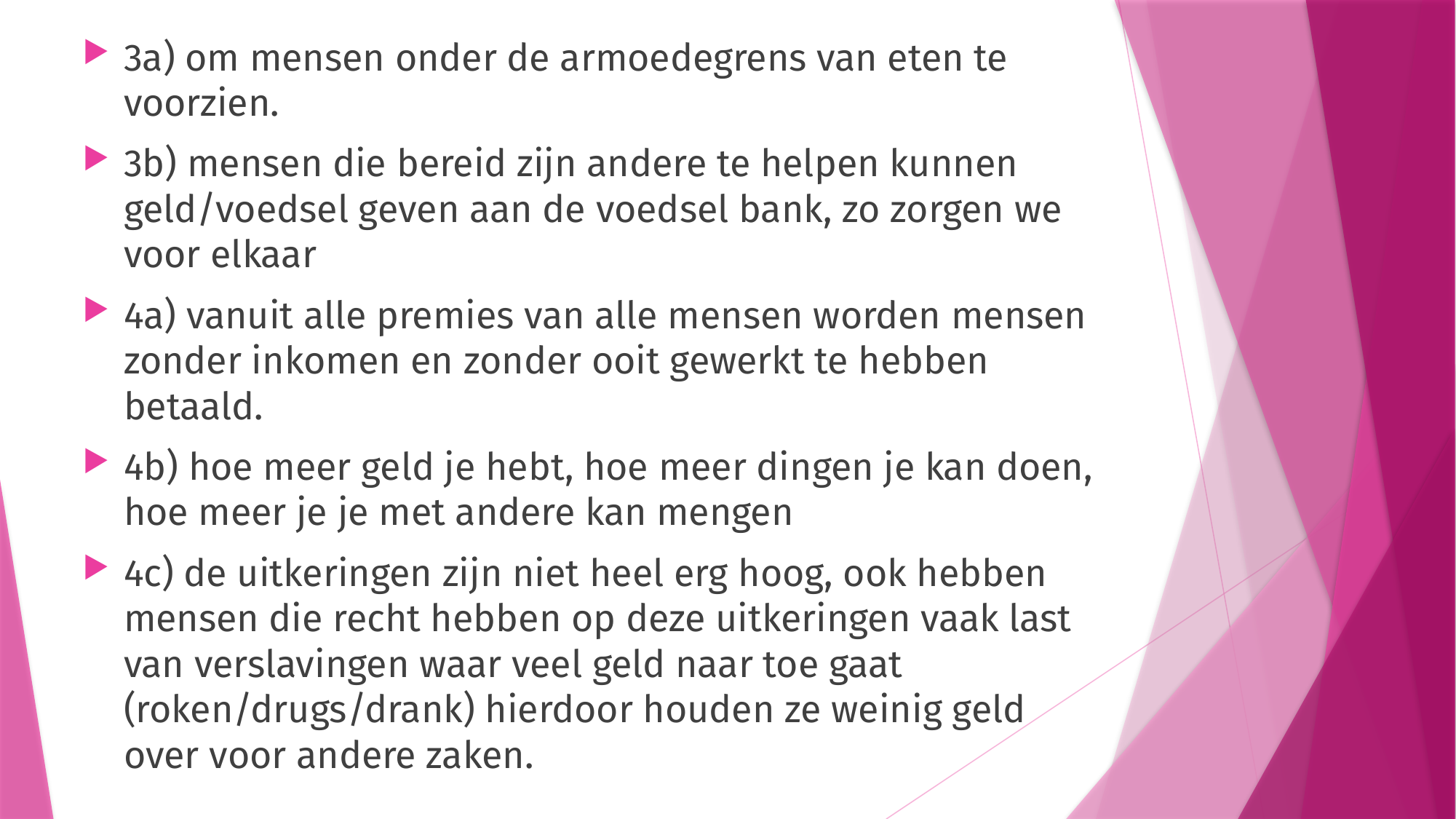

3a) om mensen onder de armoedegrens van eten te voorzien.
3b) mensen die bereid zijn andere te helpen kunnen geld/voedsel geven aan de voedsel bank, zo zorgen we voor elkaar
4a) vanuit alle premies van alle mensen worden mensen zonder inkomen en zonder ooit gewerkt te hebben betaald.
4b) hoe meer geld je hebt, hoe meer dingen je kan doen, hoe meer je je met andere kan mengen
4c) de uitkeringen zijn niet heel erg hoog, ook hebben mensen die recht hebben op deze uitkeringen vaak last van verslavingen waar veel geld naar toe gaat (roken/drugs/drank) hierdoor houden ze weinig geld over voor andere zaken.